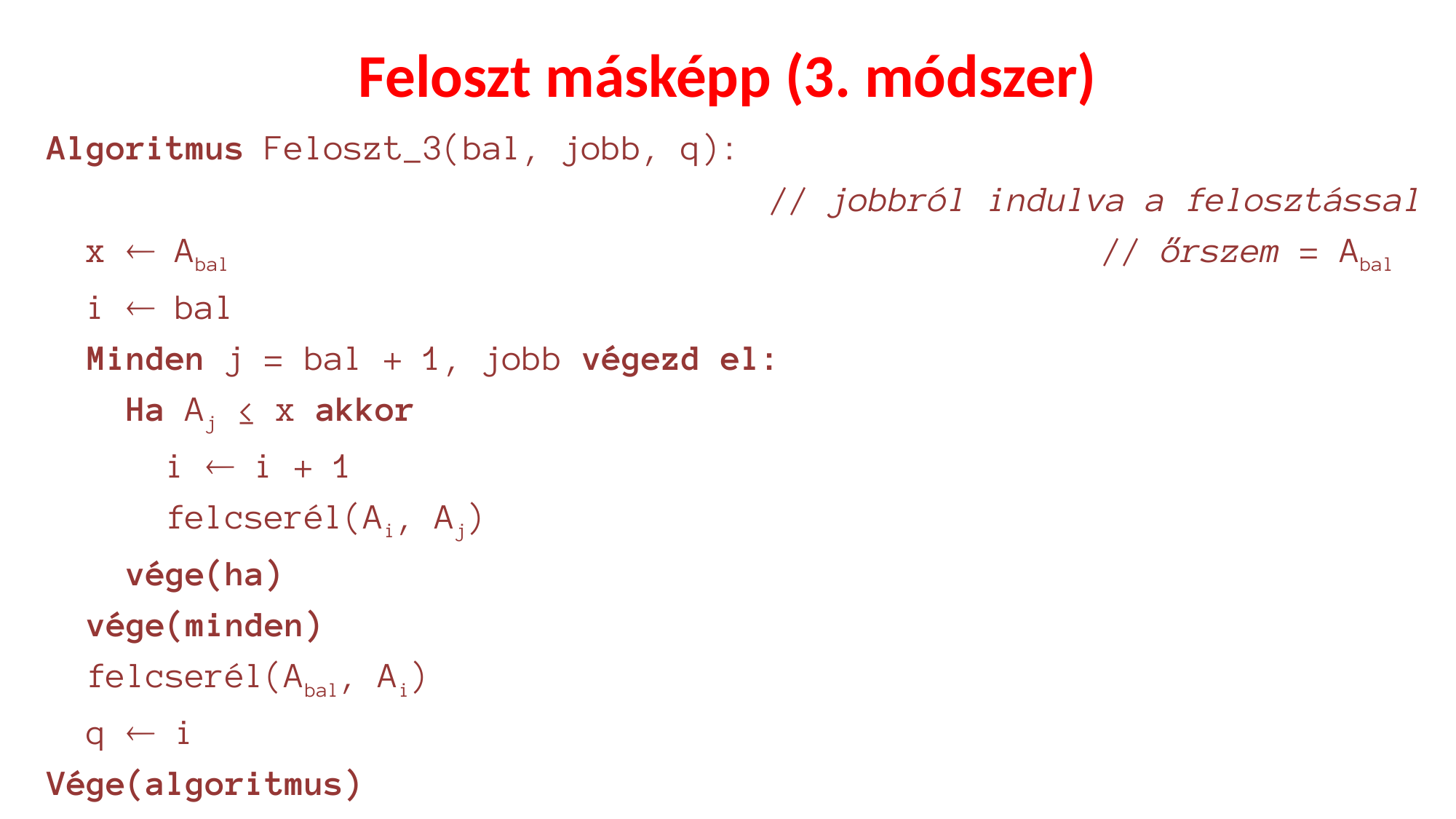

# Feloszt másképp (3. módszer)
Algoritmus Feloszt_3(bal, jobb, q):
// jobbról indulva a felosztással
  x ← Abal                                            // őrszem = Abal
  i ← bal
  Minden j = bal + 1, jobb végezd el:
    Ha Aj ≤ x akkor
      i ← i + 1
      felcserél(Ai, Aj)
    vége(ha)
  vége(minden)
  felcserél(Abal, Ai)
  q ← i
Vége(algoritmus)